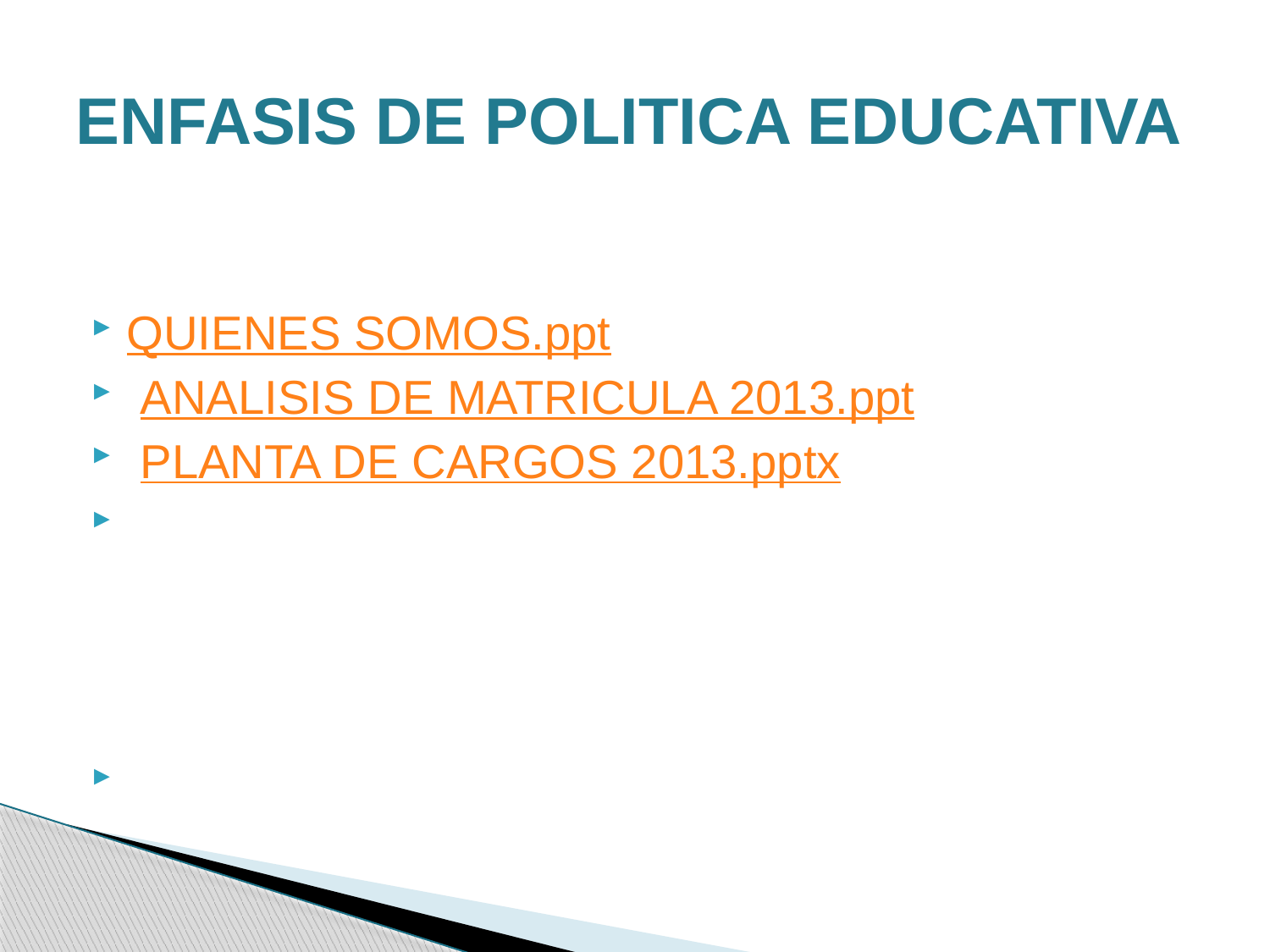

# ENFASIS DE POLITICA EDUCATIVA
QUIENES SOMOS.ppt
 ANALISIS DE MATRICULA 2013.ppt
 PLANTA DE CARGOS 2013.pptx